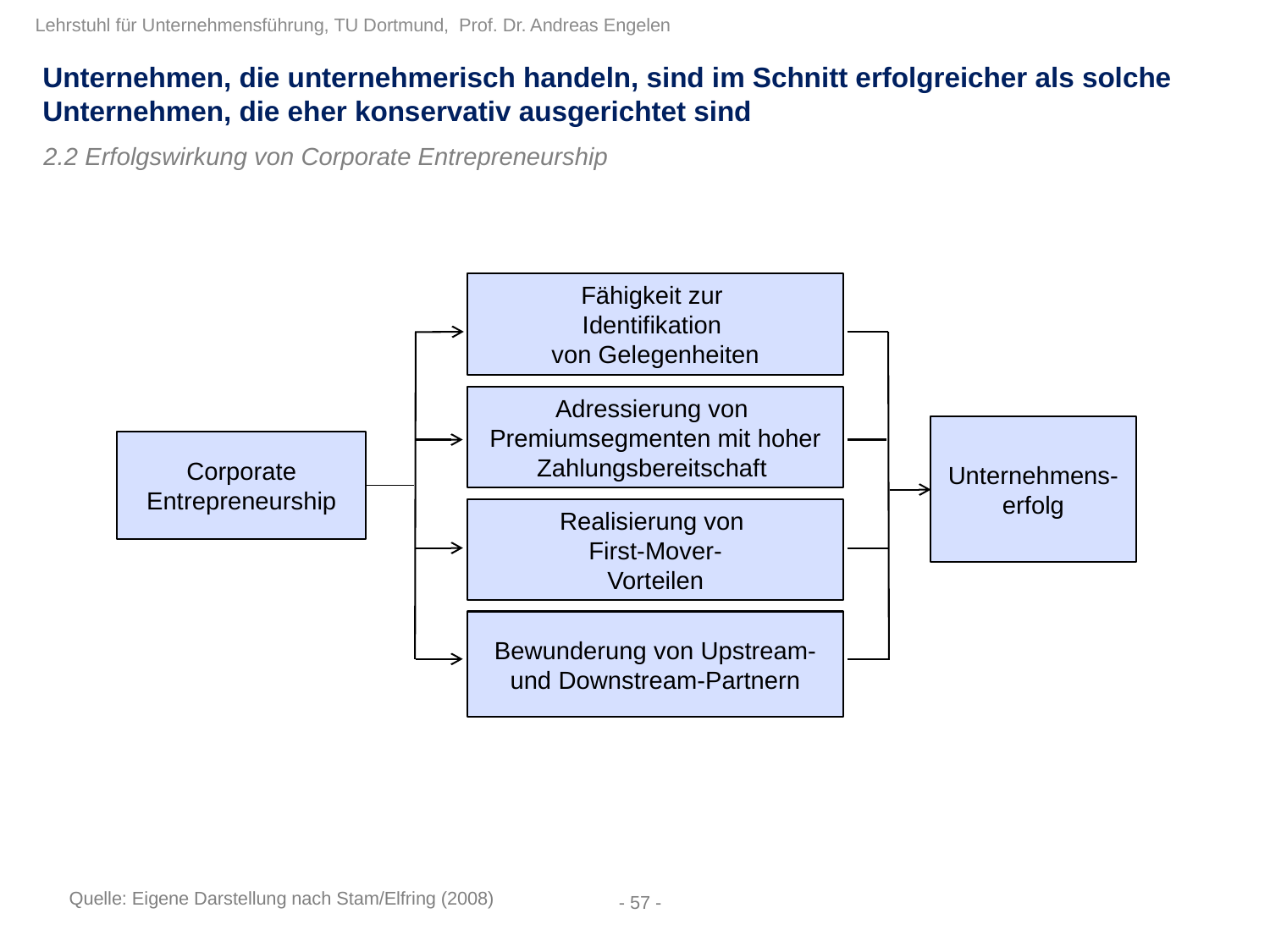

Unternehmen, die unternehmerisch handeln, sind im Schnitt erfolgreicher als solche Unternehmen, die eher konservativ ausgerichtet sind
2.2 Erfolgswirkung von Corporate Entrepreneurship

Fähigkeit zur
Identifikation
von Gelegenheiten
Adressierung von
Premiumsegmenten mit hoher
Zahlungsbereitschaft
Unternehmens-erfolg
Corporate Entrepreneurship
Realisierung von
First-Mover-
Vorteilen
Bewunderung von Upstream-
und Downstream-Partnern
Quelle: Eigene Darstellung nach Stam/Elfring (2008)
- 57 -